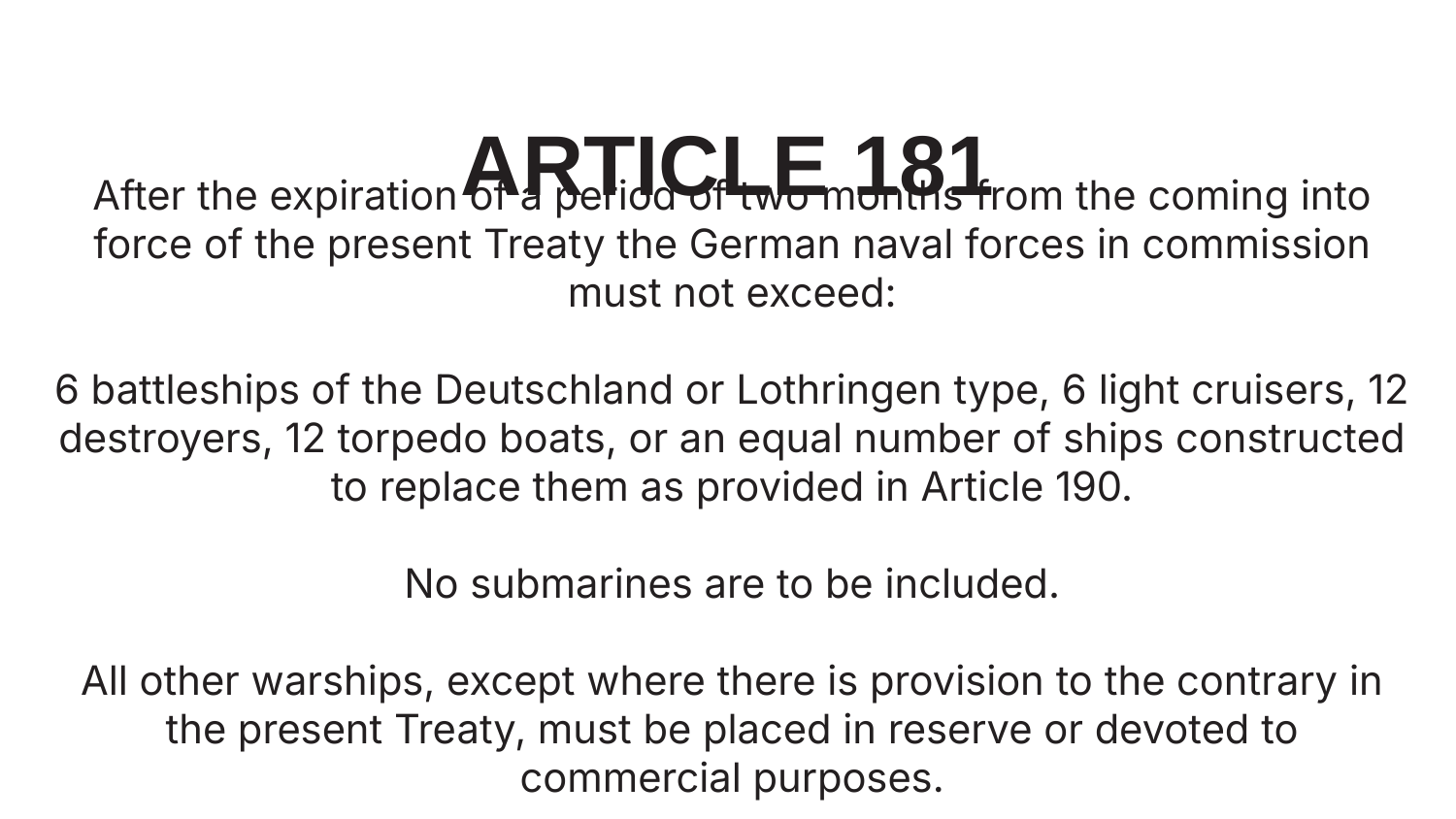

ARTICLE 181
After the expiration of a period of two months from the coming into force of the present Treaty the German naval forces in commission must not exceed:

6 battleships of the Deutschland or Lothringen type, 6 light cruisers, 12 destroyers, 12 torpedo boats, or an equal number of ships constructed to replace them as provided in Article 190.

No submarines are to be included.

All other warships, except where there is provision to the contrary in the present Treaty, must be placed in reserve or devoted to commercial purposes.